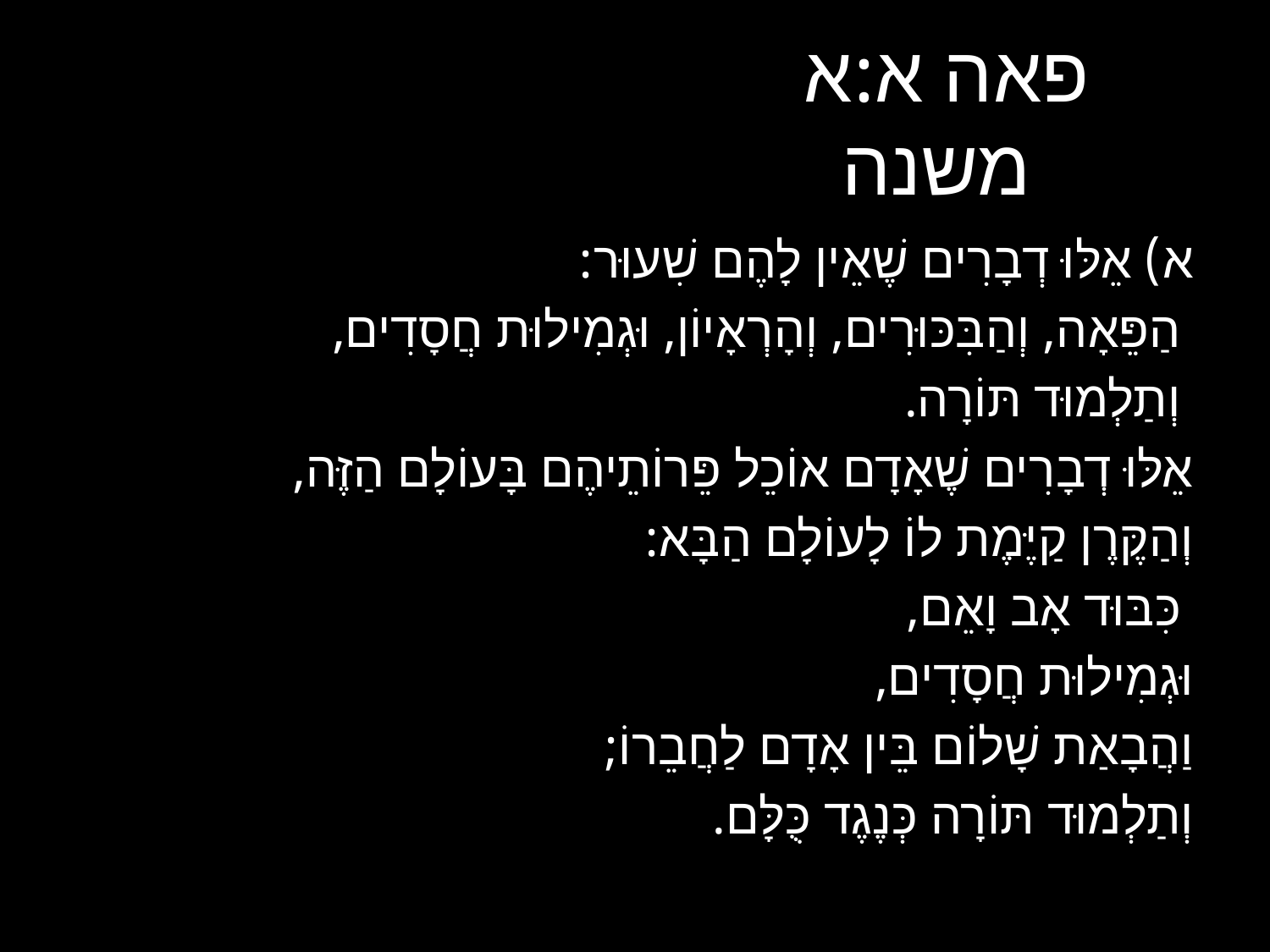

# פאה א:א משנה
א) אֵלּוּ דְבָרִים שֶׁאֵין לָהֶם שִׁעוּר:
 הַפֵּאָה, וְהַבִּכּוּרִים, וְהָרְאָיוֹן, וּגְמִילוּת חֲסָדִים,
 וְתַלְמוּד תּוֹרָה.
אֵלּוּ דְבָרִים שֶׁאָדָם אוֹכֵל פֵּרוֹתֵיהֶם בָּעוֹלָם הַזֶּה,
וְהַקֶּרֶן קַיֶּמֶת לוֹ לָעוֹלָם הַבָּא:
 כִּבּוּד אָב וָאֵם,
וּגְמִילוּת חֲסָדִים,
וַהֲבָאַת שָׁלוֹם בֵּין אָדָם לַחֲבֵרוֹ;
וְתַלְמוּד תּוֹרָה כְּנֶגֶד כֻּלָּם.